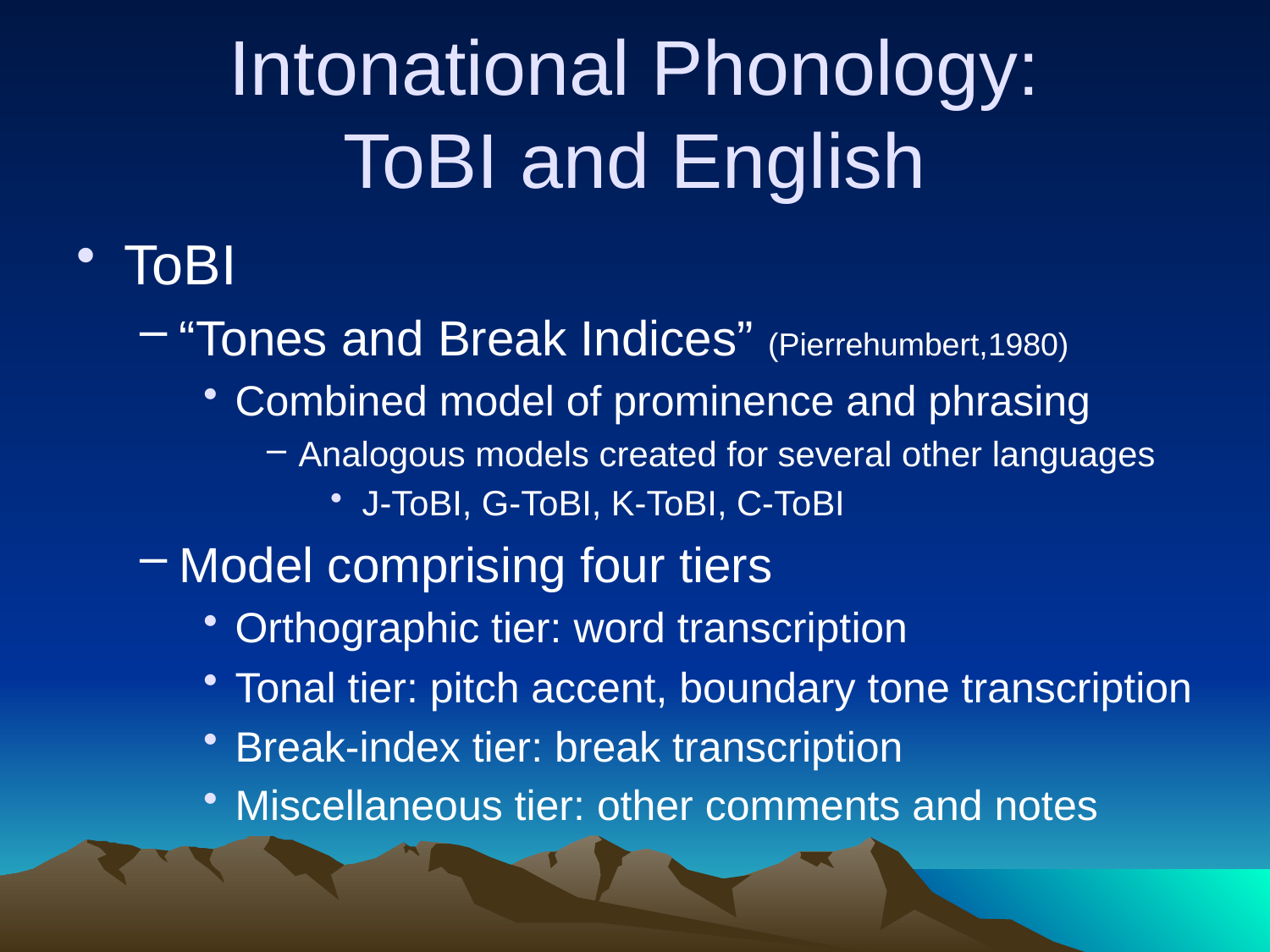

# Intonational Phonology: ToBI and English
ToBI
“Tones and Break Indices” (Pierrehumbert,1980)
Combined model of prominence and phrasing
Analogous models created for several other languages
J-ToBI, G-ToBI, K-ToBI, C-ToBI
Model comprising four tiers
Orthographic tier: word transcription
Tonal tier: pitch accent, boundary tone transcription
Break-index tier: break transcription
Miscellaneous tier: other comments and notes